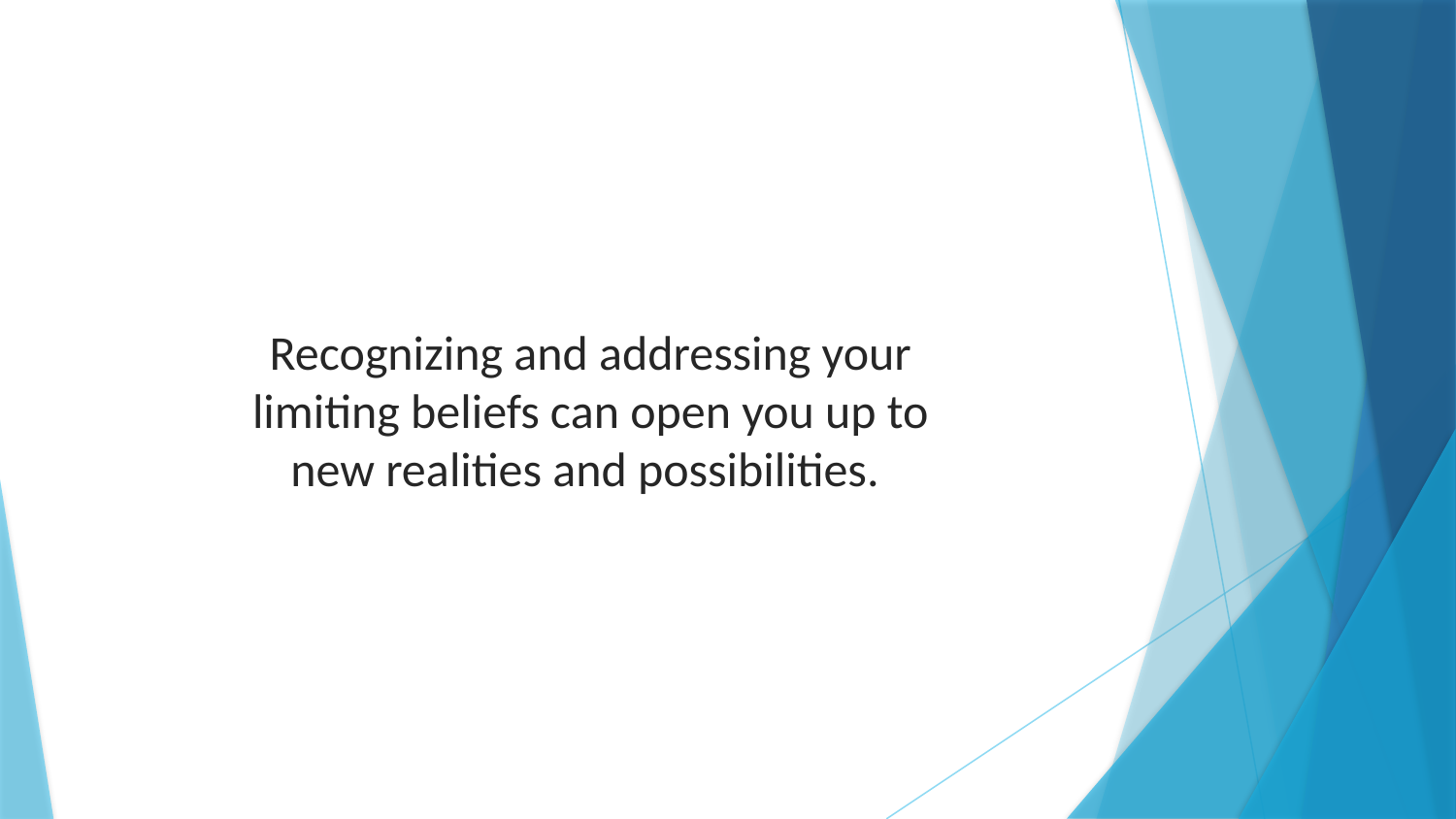

Recognizing and addressing your limiting beliefs can open you up to new realities and possibilities.